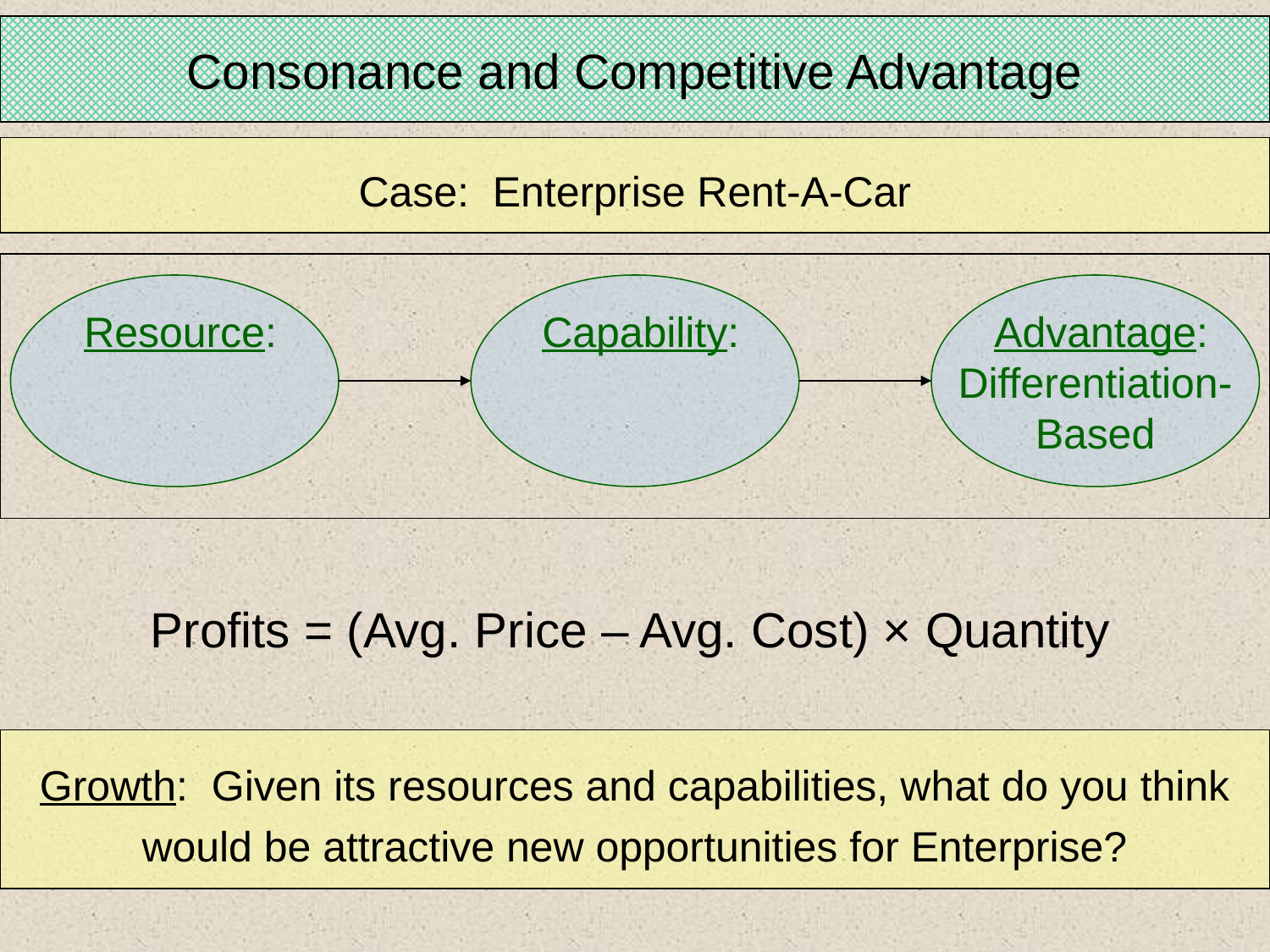

Consonance and Competitive Advantage
Case:  Enterprise Rent-A-Car

 Resource:

 Capability:

 Advantage:
Differentiation-
Based
Profits = (Avg. Price – Avg. Cost) × Quantity
Growth:  Given its resources and capabilities, what do you think
would be attractive new opportunities for Enterprise?